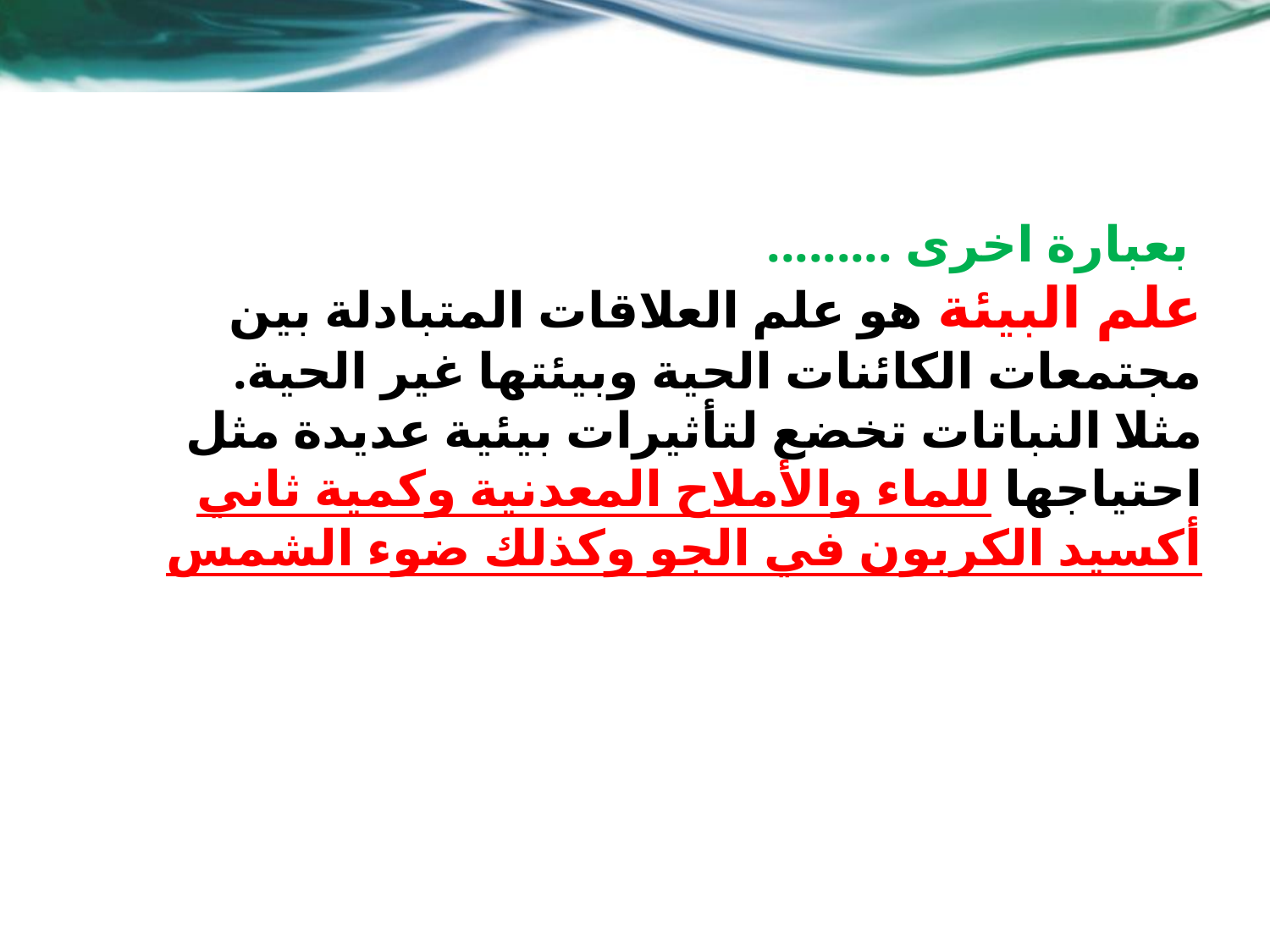

# بعبارة اخرى ......... علم البيئة هو علم العلاقات المتبادلة بين مجتمعات الكائنات الحية وبيئتها غير الحية. مثلا النباتات تخضع لتأثيرات بيئية عديدة مثل احتياجها للماء والأملاح المعدنية وكمية ثاني أكسيد الكربون في الجو وكذلك ضوء الشمس